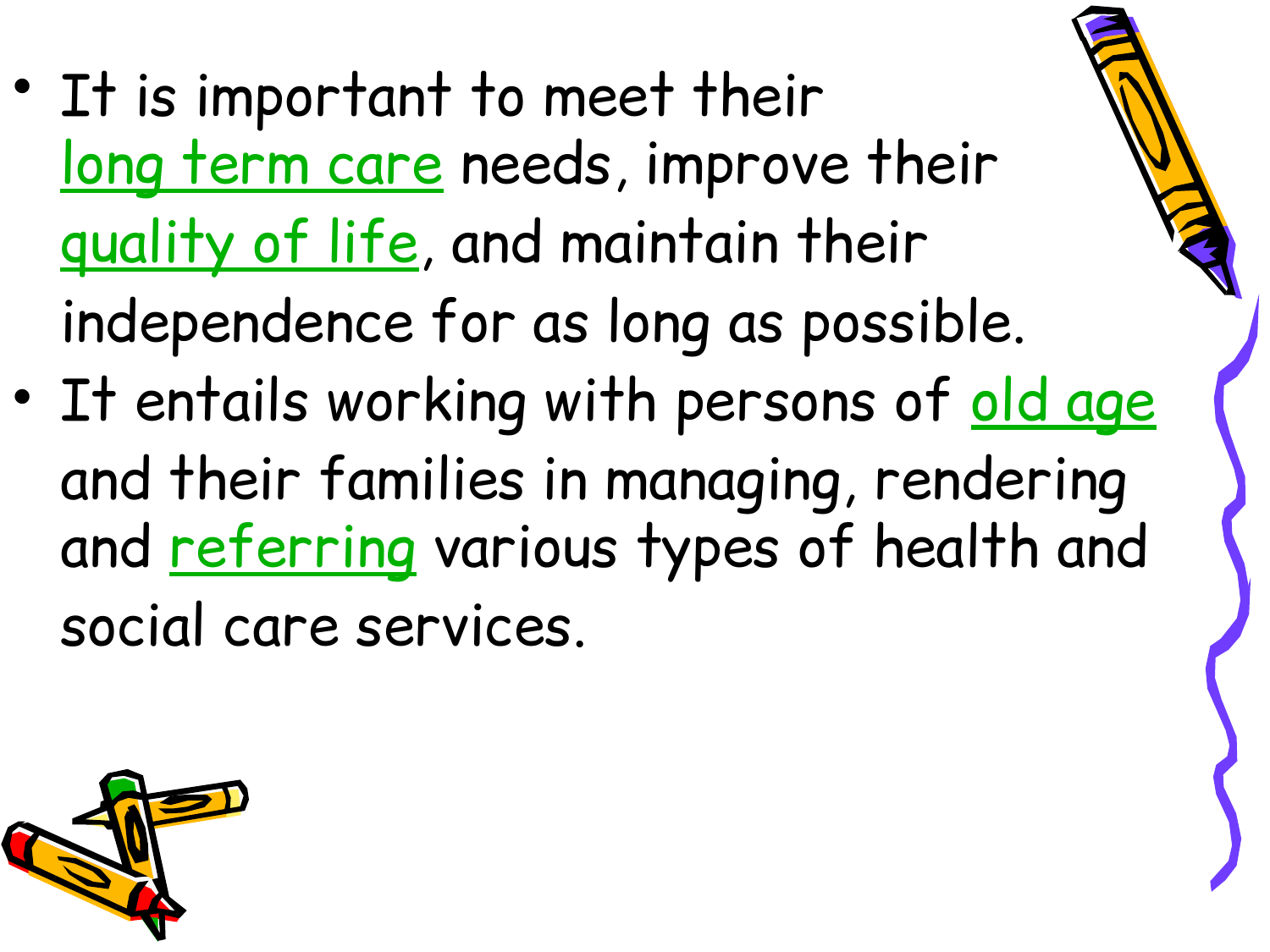

It is important to meet their long term care needs, improve their quality of life, and maintain their independence for as long as possible.
It entails working with persons of old age and their families in managing, rendering and referring various types of health and social care services.